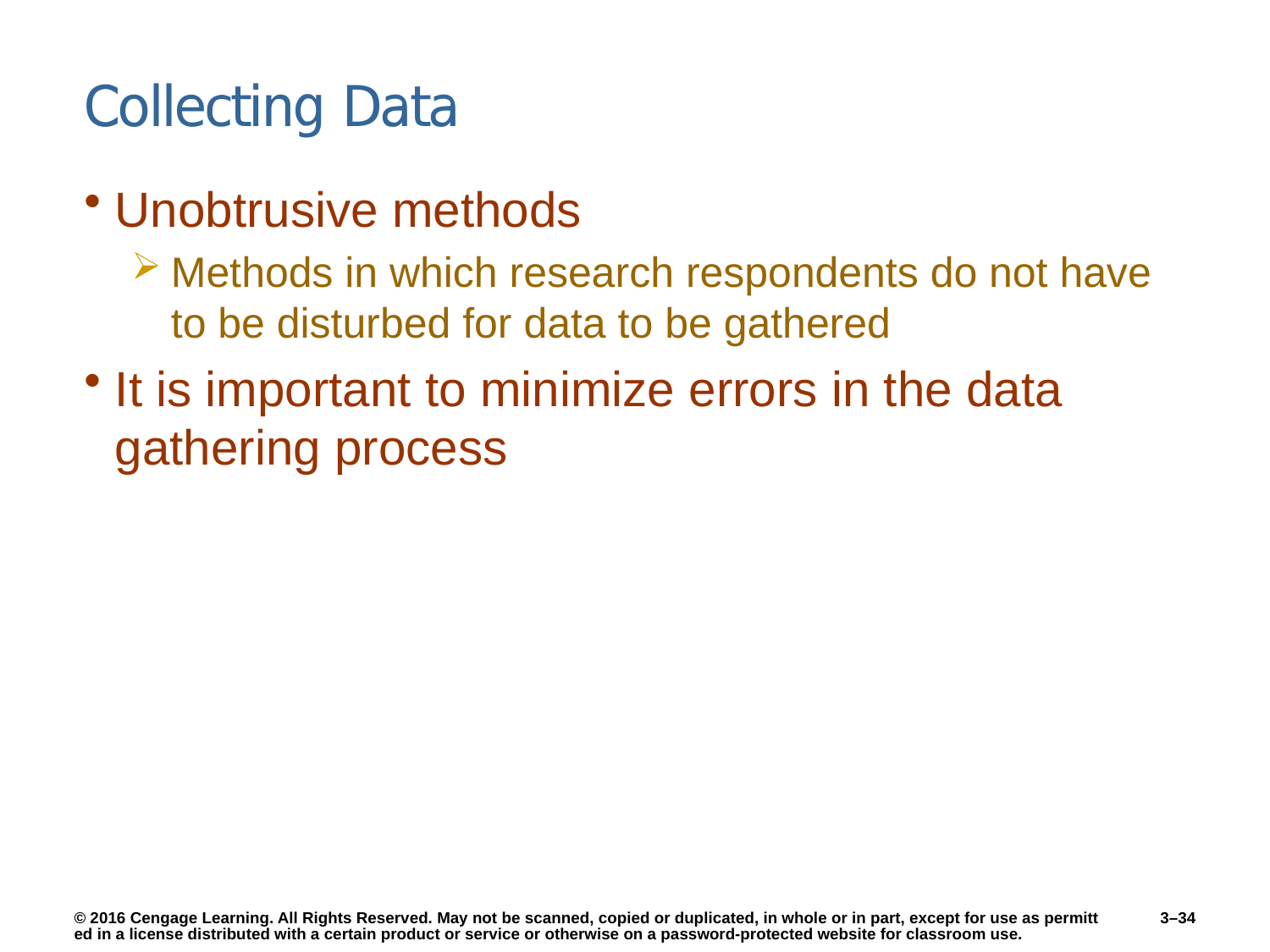

# Collecting Data
Unobtrusive methods
Methods in which research respondents do not have to be disturbed for data to be gathered
It is important to minimize errors in the data gathering process
3–34
© 2016 Cengage Learning. All Rights Reserved. May not be scanned, copied or duplicated, in whole or in part, except for use as permitted in a license distributed with a certain product or service or otherwise on a password-protected website for classroom use.